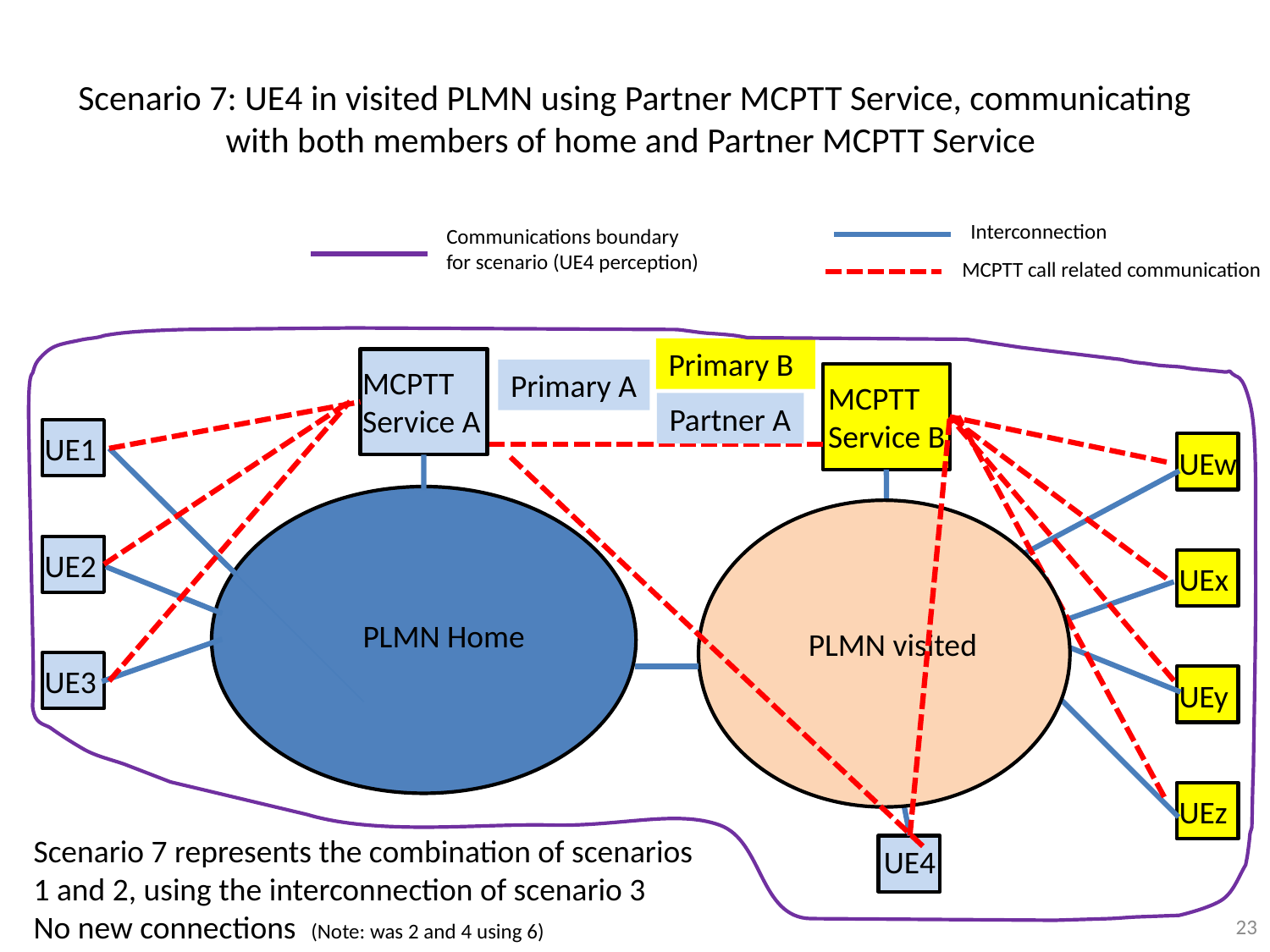

# Scenario 7: UE4 in visited PLMN using Partner MCPTT Service, communicating with both members of home and Partner MCPTT Service
Interconnection
Communications boundary for scenario (UE4 perception)
MCPTT call related communication

Primary B

MCPTT
Service A
Primary A

MCPTT
Service B
Partner A

UE1

UEw

UE2

UEx
PLMN Home
PLMN visited

UE3

UEy

UEz
Scenario 7 represents the combination of scenarios 1 and 2, using the interconnection of scenario 3
No new connections  (Note: was 2 and 4 using 6)
UE4

23